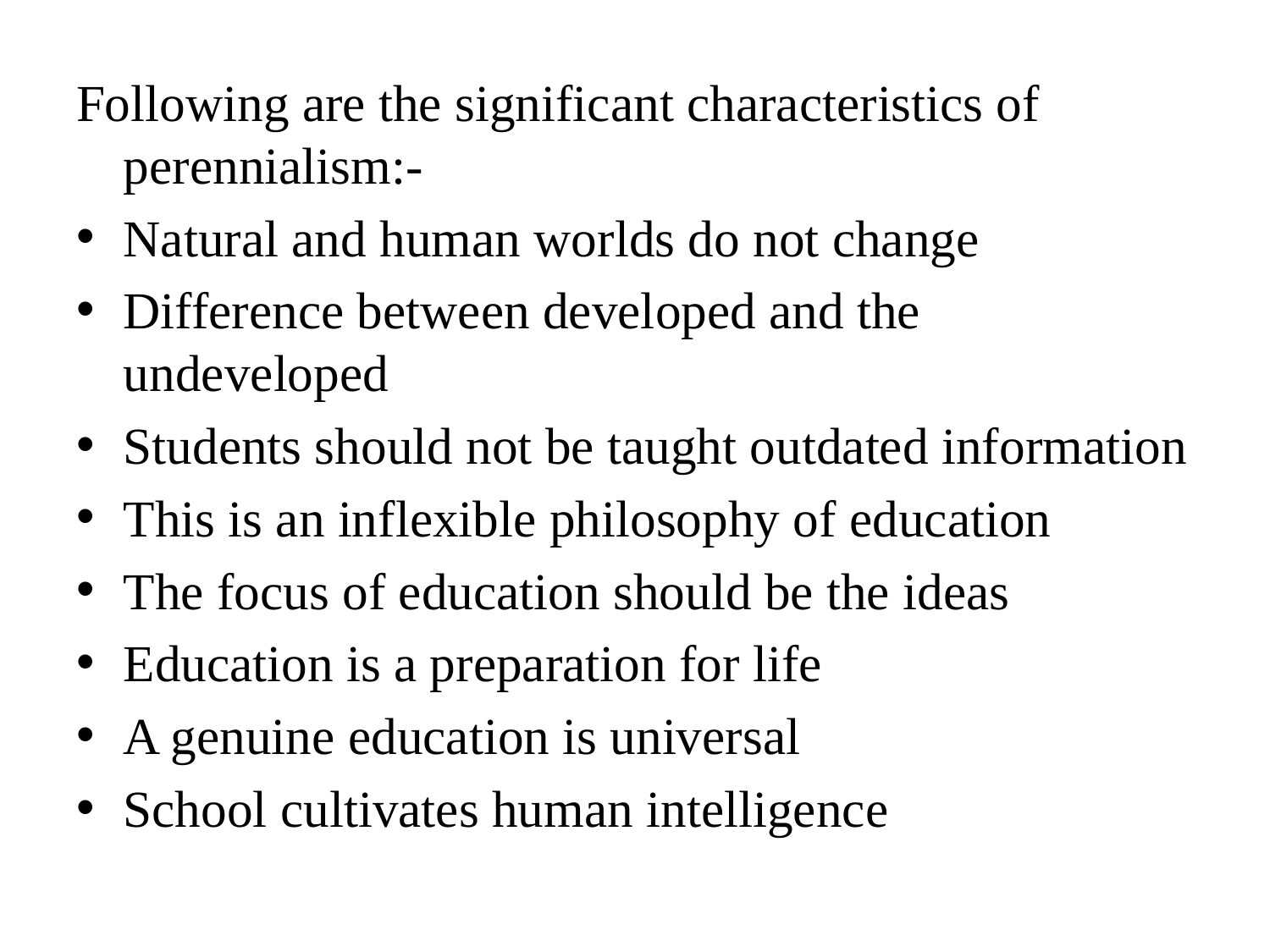

#
Following are the significant characteristics of perennialism:-
Natural and human worlds do not change
Difference between developed and the undeveloped
Students should not be taught outdated information
This is an inflexible philosophy of education
The focus of education should be the ideas
Education is a preparation for life
A genuine education is universal
School cultivates human intelligence